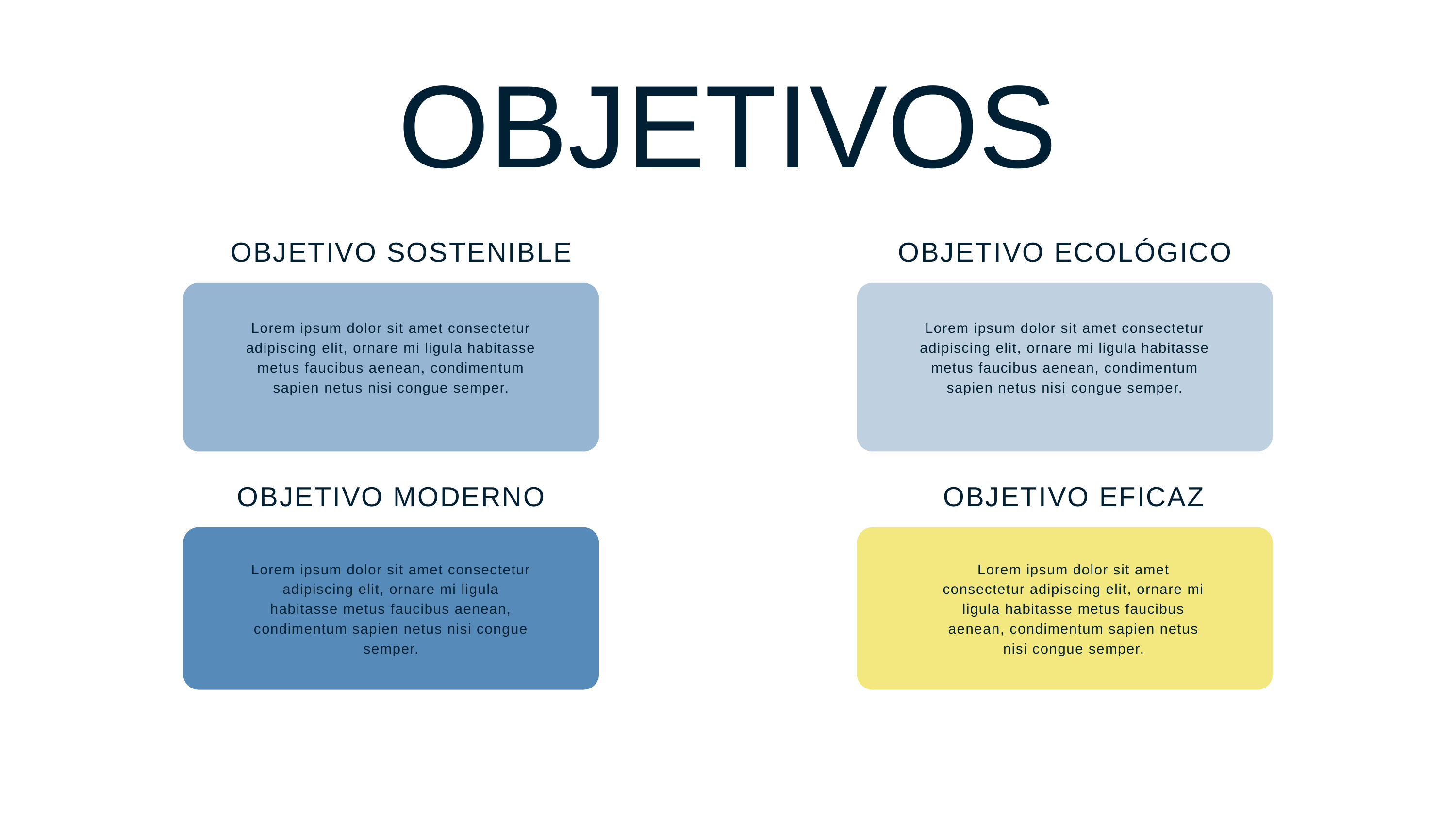

OBJETIVOS
OBJETIVO SOSTENIBLE
OBJETIVO ECOLÓGICO

Lorem ipsum dolor sit amet consectetur adipiscing elit, ornare mi ligula habitasse metus faucibus aenean, condimentum sapien netus nisi congue semper.
Lorem ipsum dolor sit amet consectetur adipiscing elit, ornare mi ligula habitasse metus faucibus aenean, condimentum sapien netus nisi congue semper.
OBJETIVO MODERNO
OBJETIVO EFICAZ

Lorem ipsum dolor sit amet consectetur adipiscing elit, ornare mi ligula habitasse metus faucibus aenean, condimentum sapien netus nisi congue semper.
Lorem ipsum dolor sit amet consectetur adipiscing elit, ornare mi ligula habitasse metus faucibus aenean, condimentum sapien netus nisi congue semper.